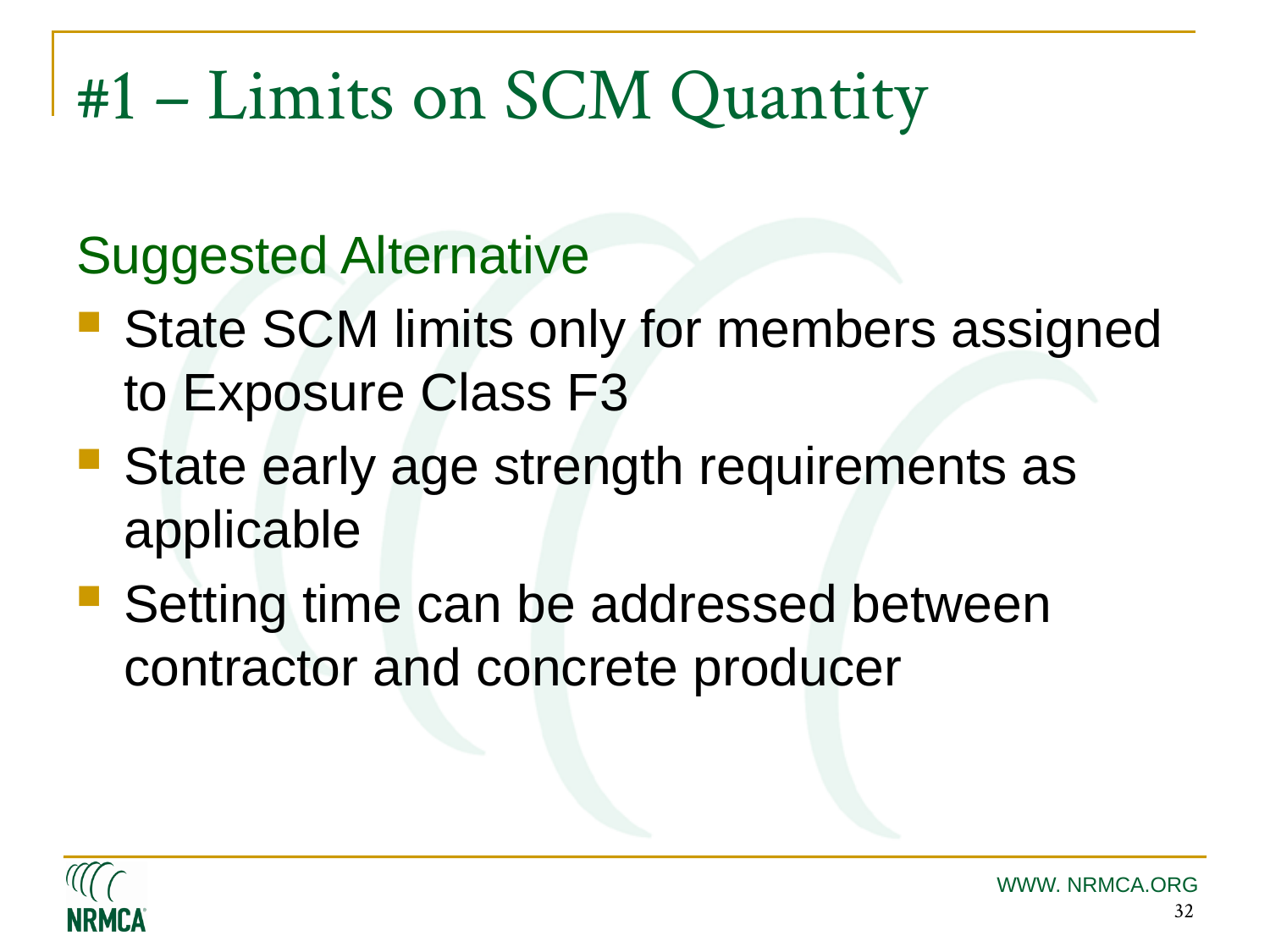

# #1 – Limits on SCM Quantity
Suggested Alternative
State SCM limits only for members assigned to Exposure Class F3
State early age strength requirements as applicable
Setting time can be addressed between contractor and concrete producer

32